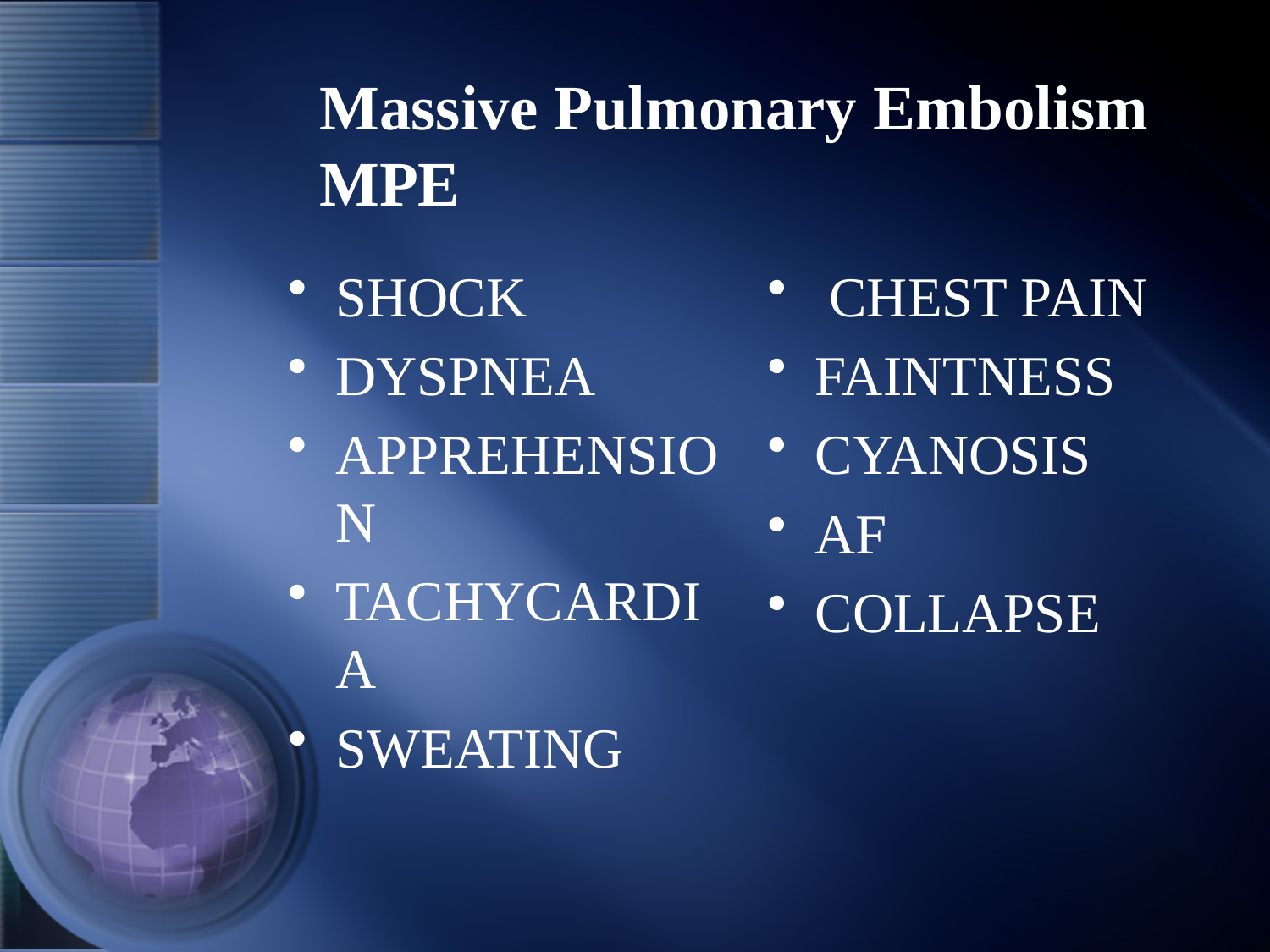

# Massive Pulmonary Embolism MPE
SHOCK
DYSPNEA
APPREHENSION
TACHYCARDIA
SWEATING
 CHEST PAIN
FAINTNESS
CYANOSIS
AF
COLLAPSE